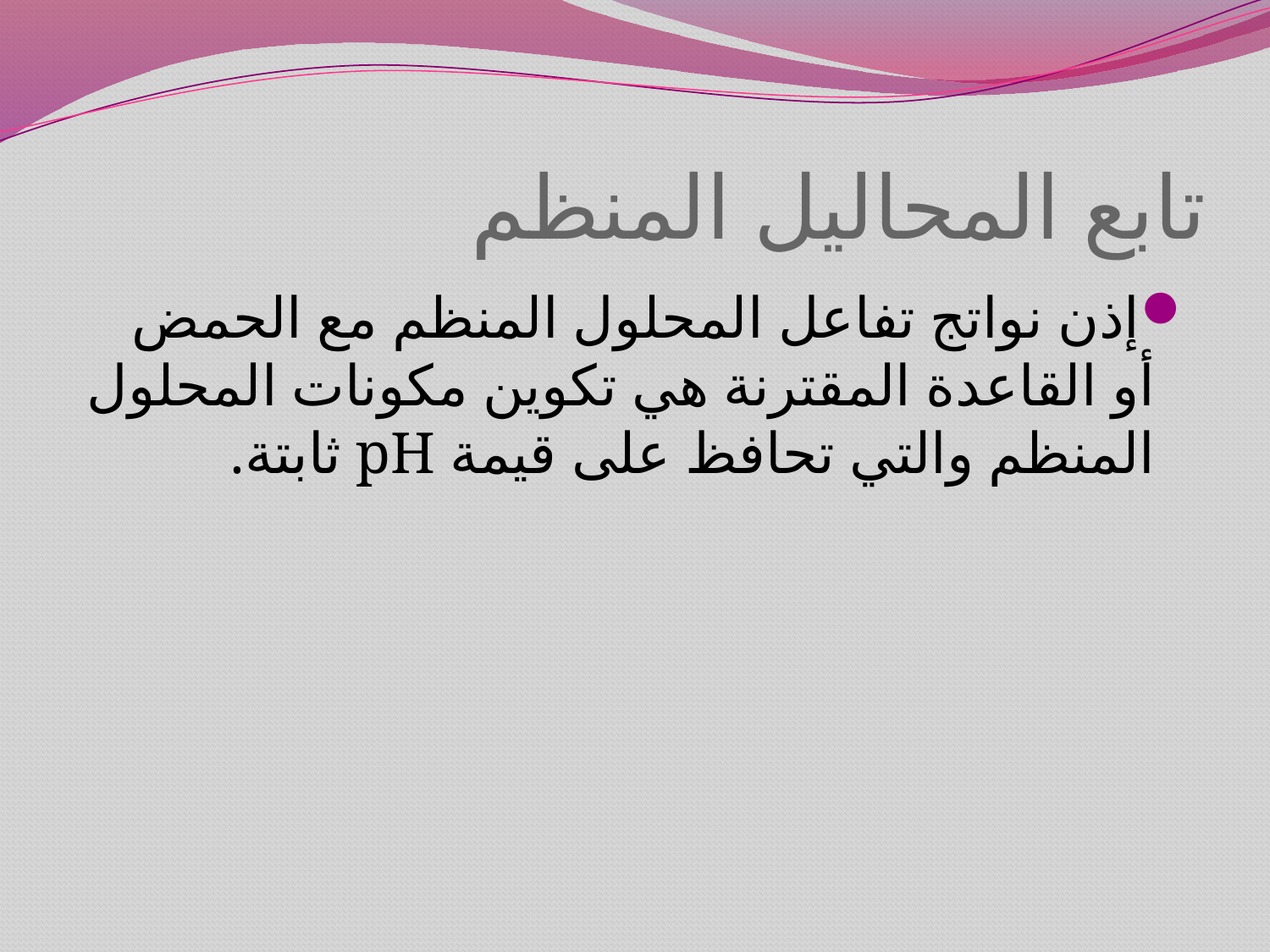

# تابع المحاليل المنظم
إذن نواتج تفاعل المحلول المنظم مع الحمض أو القاعدة المقترنة هي تكوين مكونات المحلول المنظم والتي تحافظ على قيمة pH ثابتة.